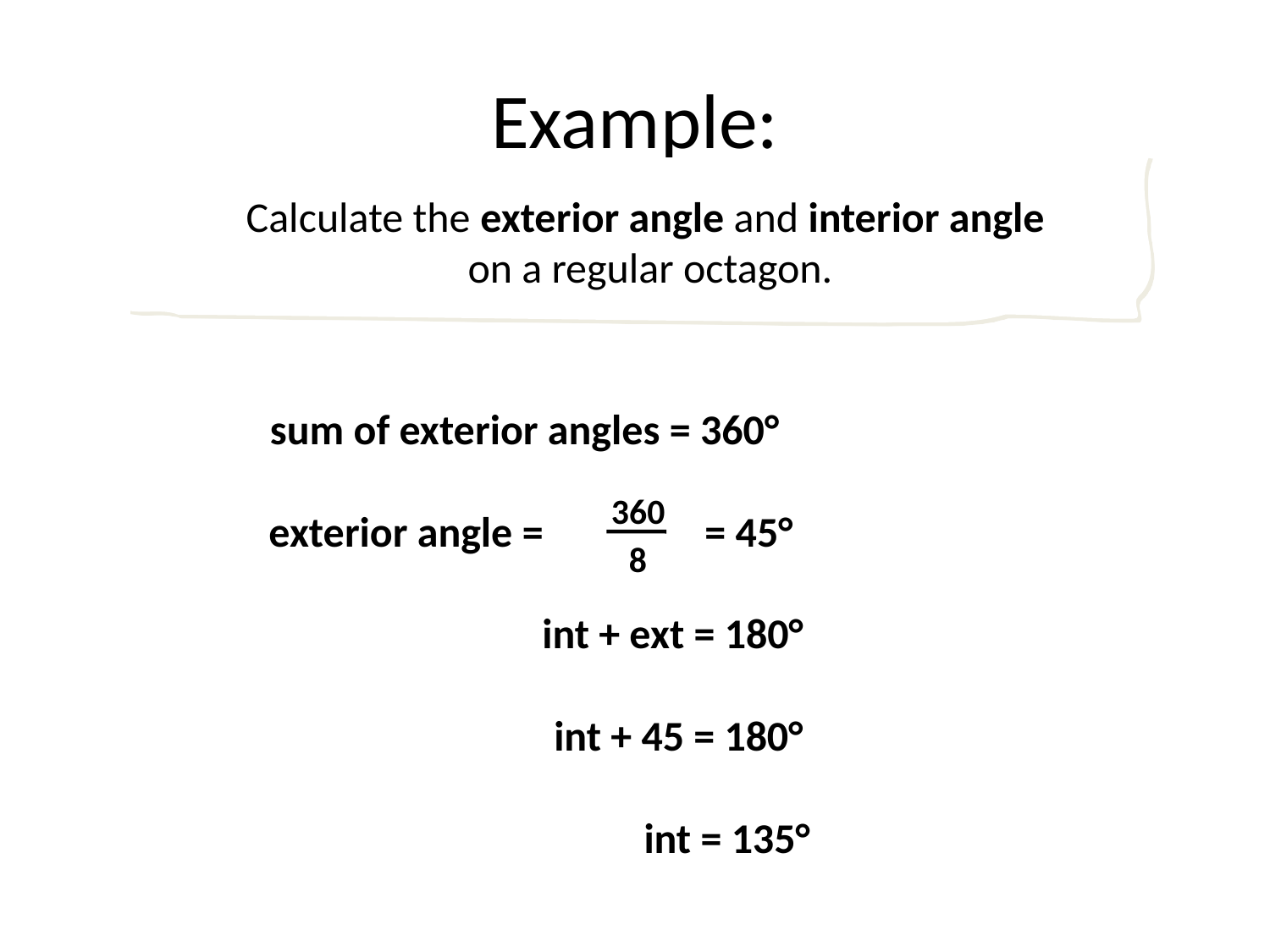

# Example:

Calculate the exterior angle and interior angle
on a regular octagon.
sum of exterior angles = 360°
 360
 8

exterior angle =                 = 45°
 int + ext = 180°
int + 45 = 180°
int = 135°